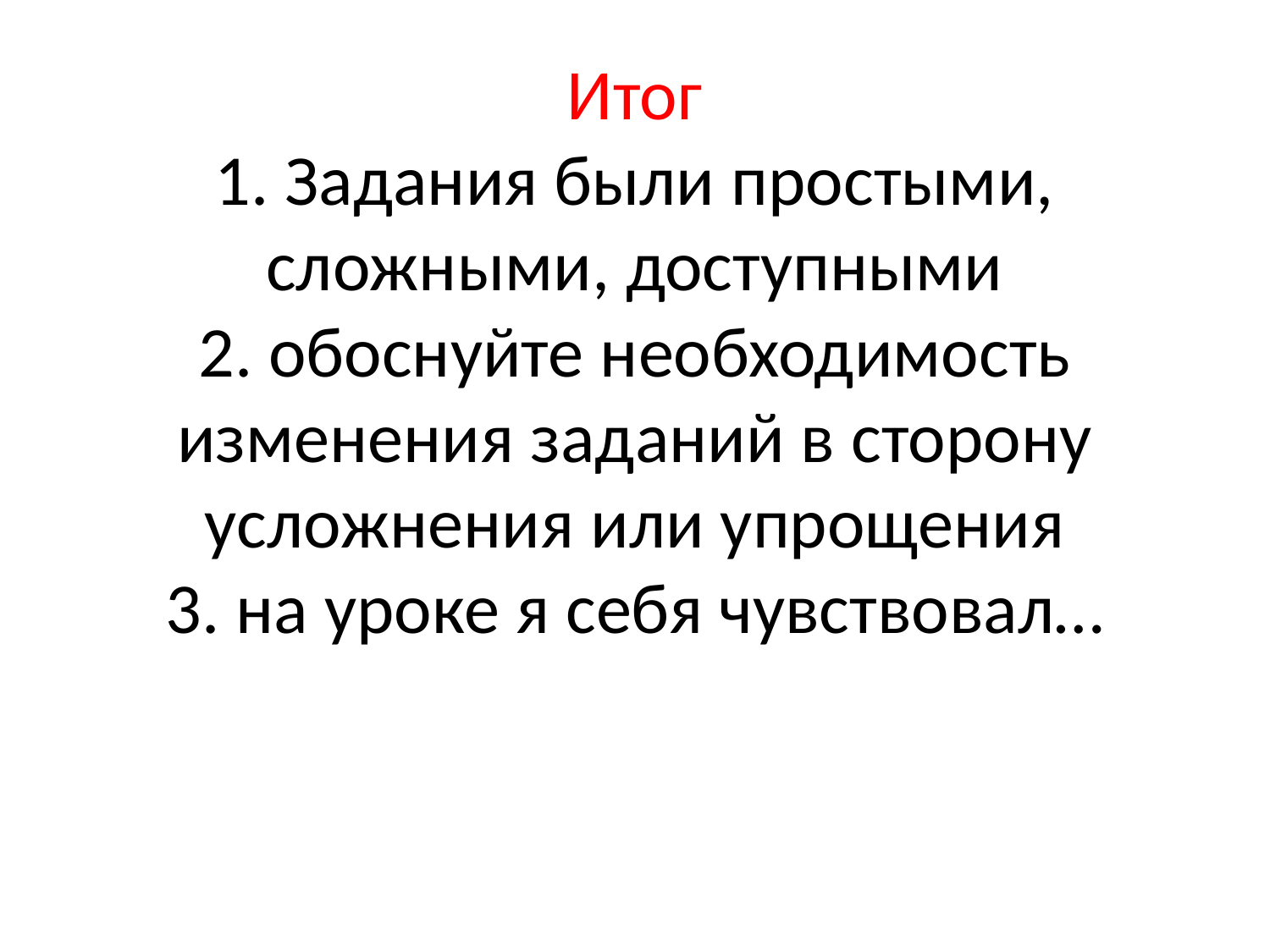

# Итог 1. Задания были простыми, сложными, доступными 2. обоснуйте необходимость изменения заданий в сторону усложнения или упрощения 3. на уроке я себя чувствовал…